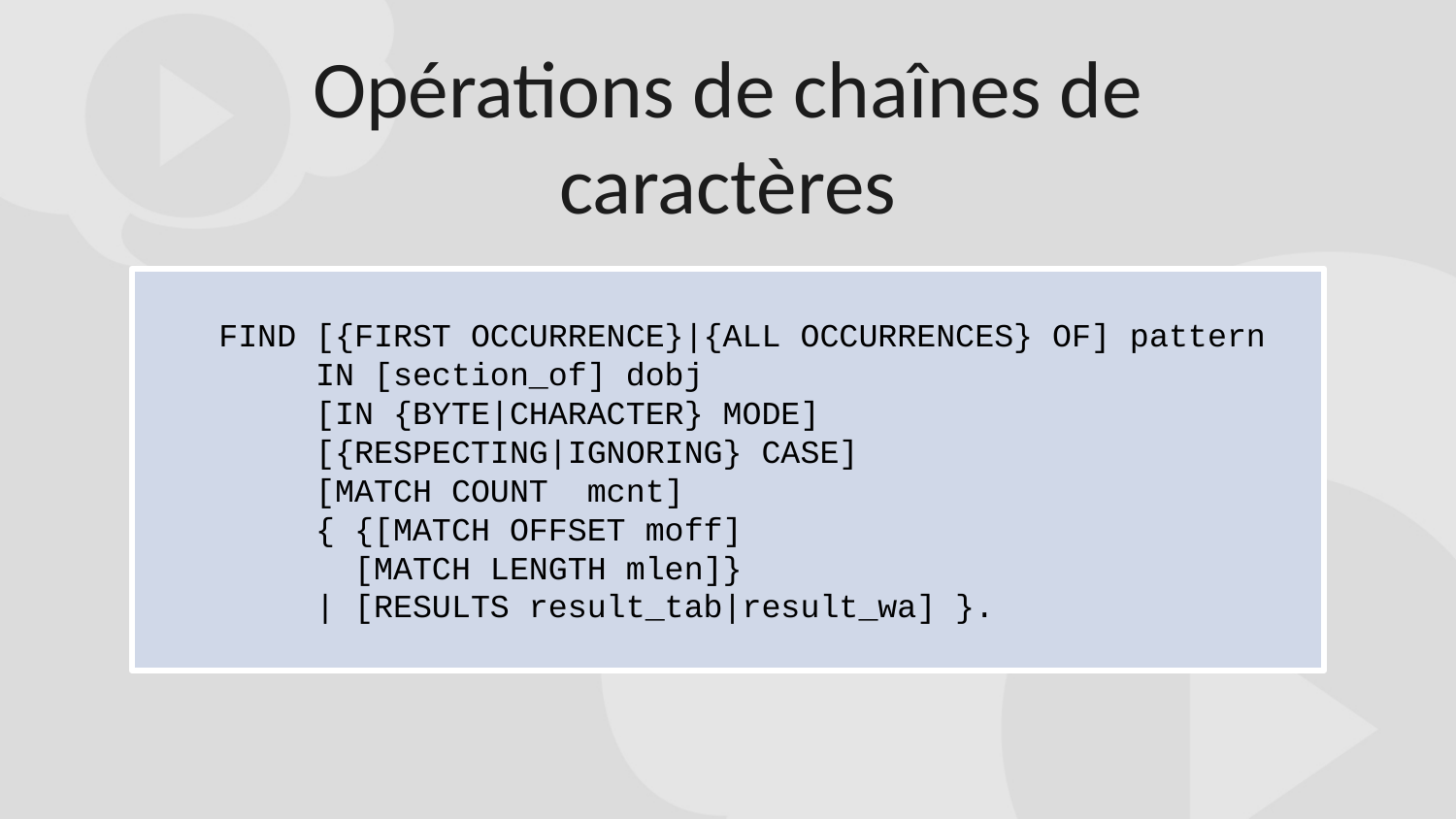

Opérations de chaînes de caractères

FIND [{FIRST OCCURRENCE}|{ALL OCCURRENCES} OF] pattern
     IN [section_of] dobj
     [IN {BYTE|CHARACTER} MODE]
     [{RESPECTING|IGNORING} CASE]
     [MATCH COUNT  mcnt]
     { {[MATCH OFFSET moff]
       [MATCH LENGTH mlen]}
     | [RESULTS result_tab|result_wa] }.